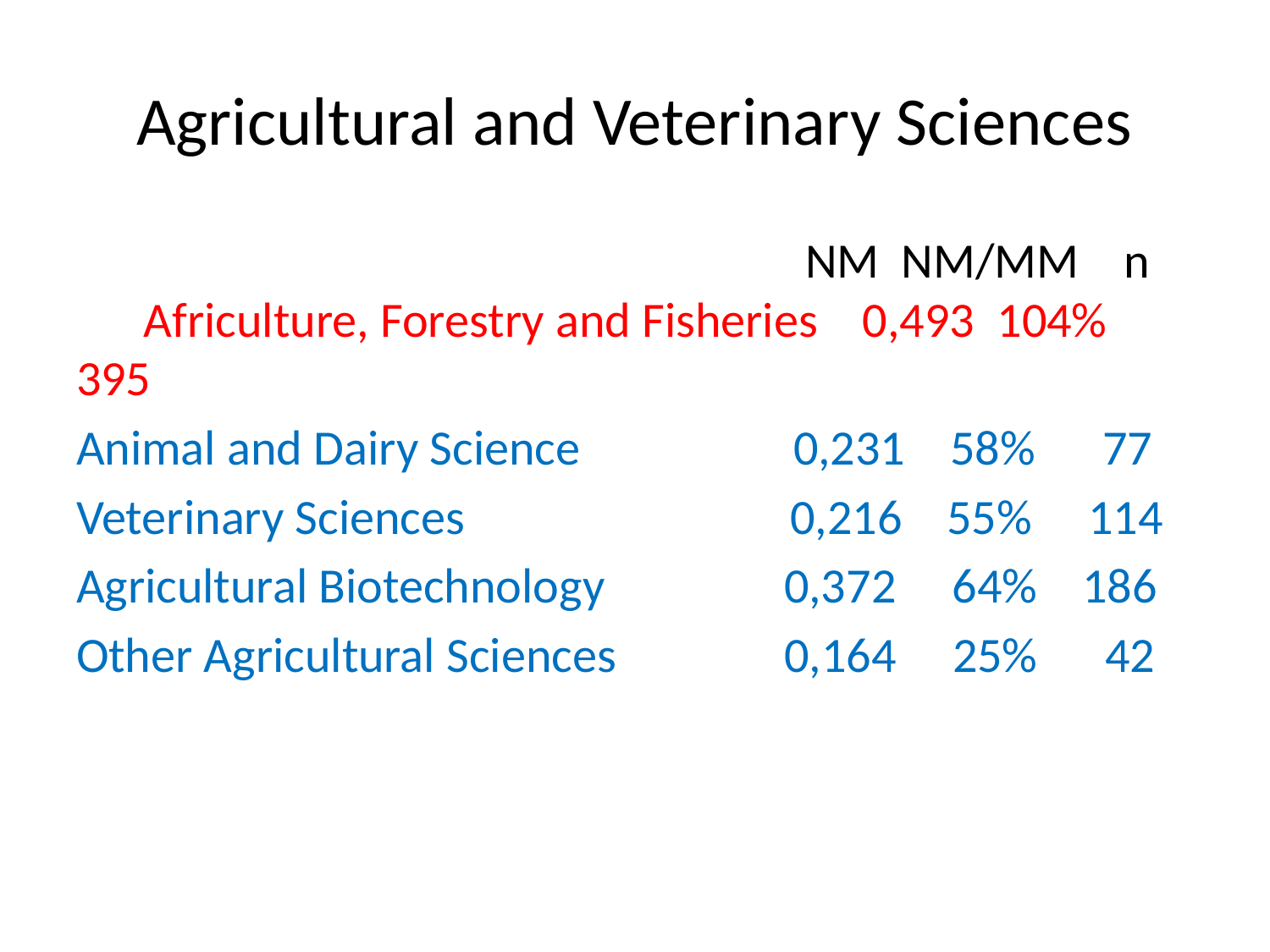

# Agricultural and Veterinary Sciences
                                                                 NM  NM/MM    n          Africulture, Forestry and Fisheries    0,493  104%    395
Animal and Dairy Science                   0,231    58%      77
Veterinary Sciences                             0,216    55%     114
Agricultural Biotechnology                0,372     64%    186
Other Agricultural Sciences               0,164     25%      42